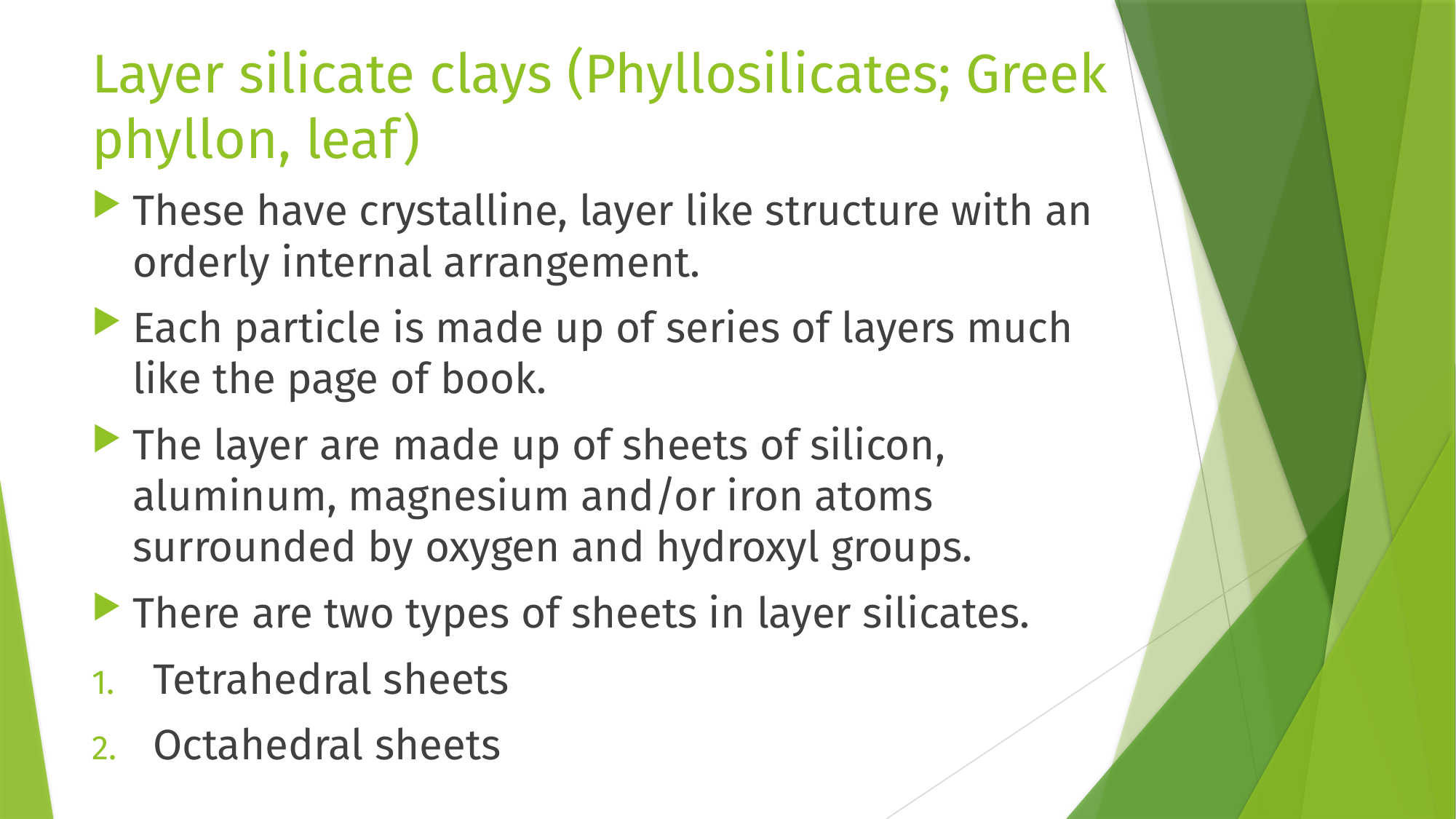

# Layer silicate clays (Phyllosilicates; Greek phyllon, leaf)
These have crystalline, layer like structure with an orderly internal arrangement.
Each particle is made up of series of layers much like the page of book.
The layer are made up of sheets of silicon, aluminum, magnesium and/or iron atoms surrounded by oxygen and hydroxyl groups.
There are two types of sheets in layer silicates.
Tetrahedral sheets
Octahedral sheets